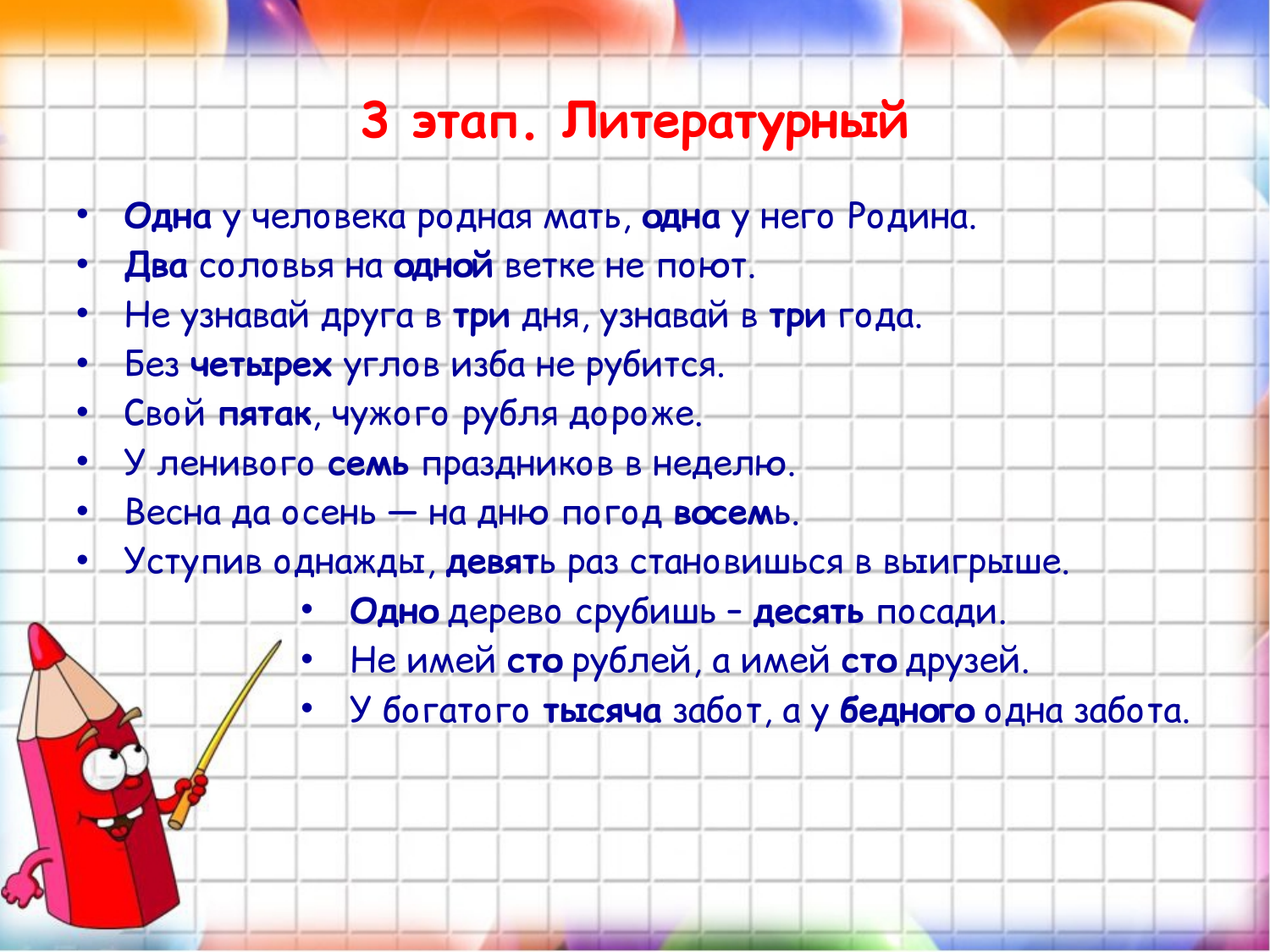

# 3 этап. Литературный
Одна у человека родная мать, одна у него Родина.
Два соловья на одной ветке не поют.
Не узнавай друга в три дня, узнавай в три года.
Без четырех углов изба не рубится.
Свой пятак, чужого рубля дороже.
У ленивого семь праздников в неделю.
Весна да осень — на дню погод восемь.
Уступив однажды, девять раз становишься в выигрыше.
Одно дерево срубишь – десять посади.
Не имей сто рублей, а имей сто друзей.
У богатого тысяча забот, а у бедного одна забота.